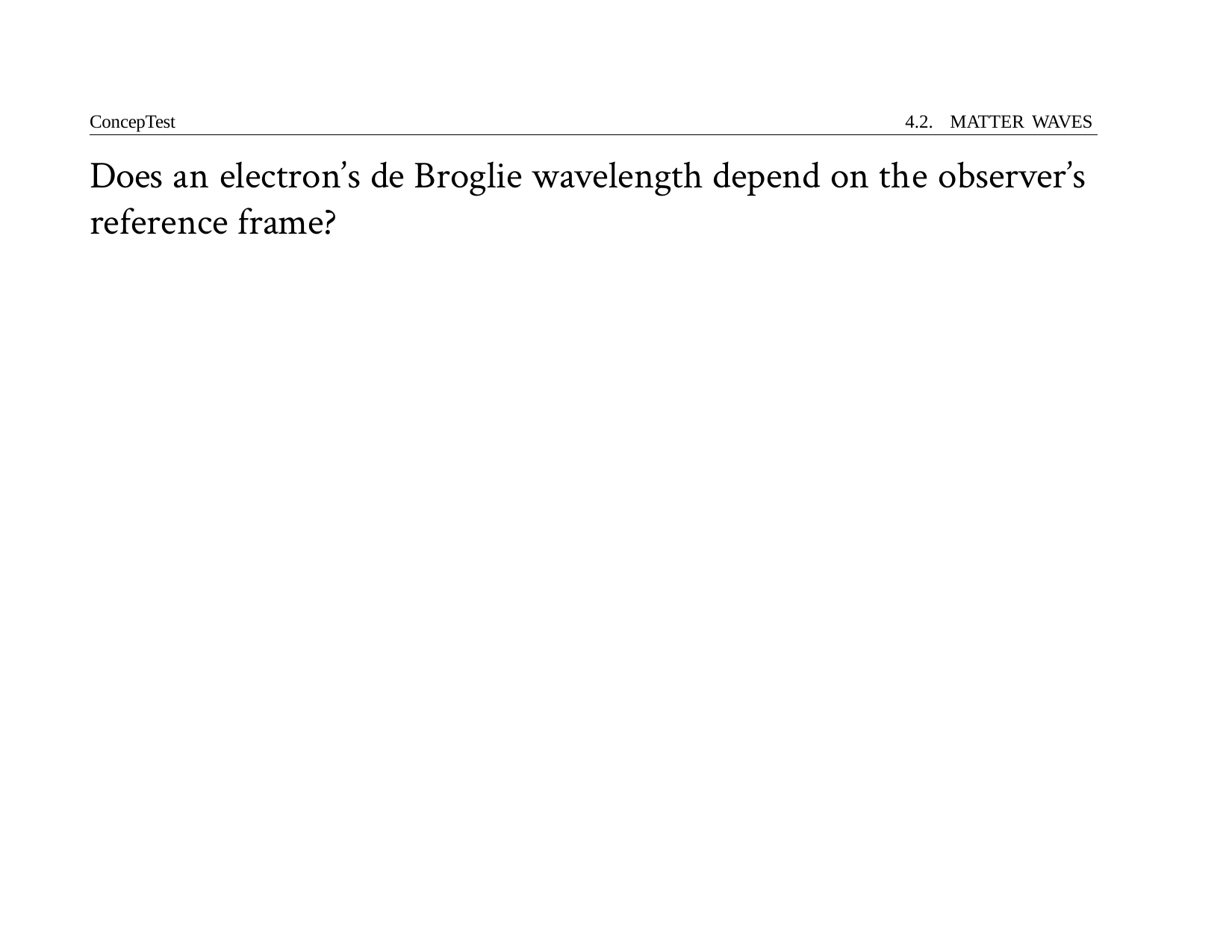

ConcepTest	4.2.  MATTER WAVES

# Does an electron’s de Broglie wavelength depend on the observer’s reference frame?